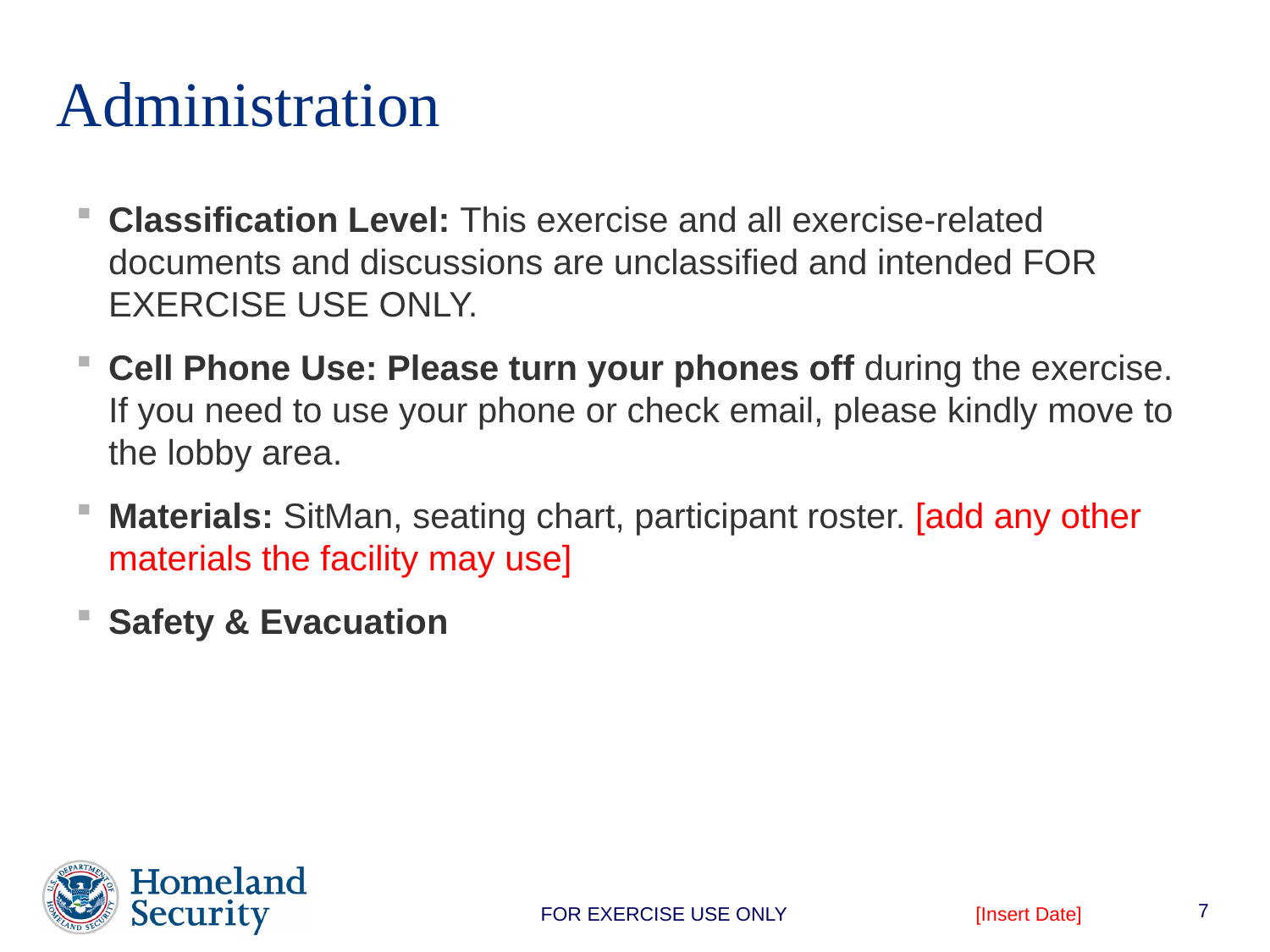

# Administration
Classification Level: This exercise and all exercise-related documents and discussions are unclassified and intended FOR EXERCISE USE ONLY.
Cell Phone Use: Please turn your phones off during the exercise. If you need to use your phone or check email, please kindly move to the lobby area.
Materials: SitMan, seating chart, participant roster. [add any other materials the facility may use]
Safety & Evacuation
7